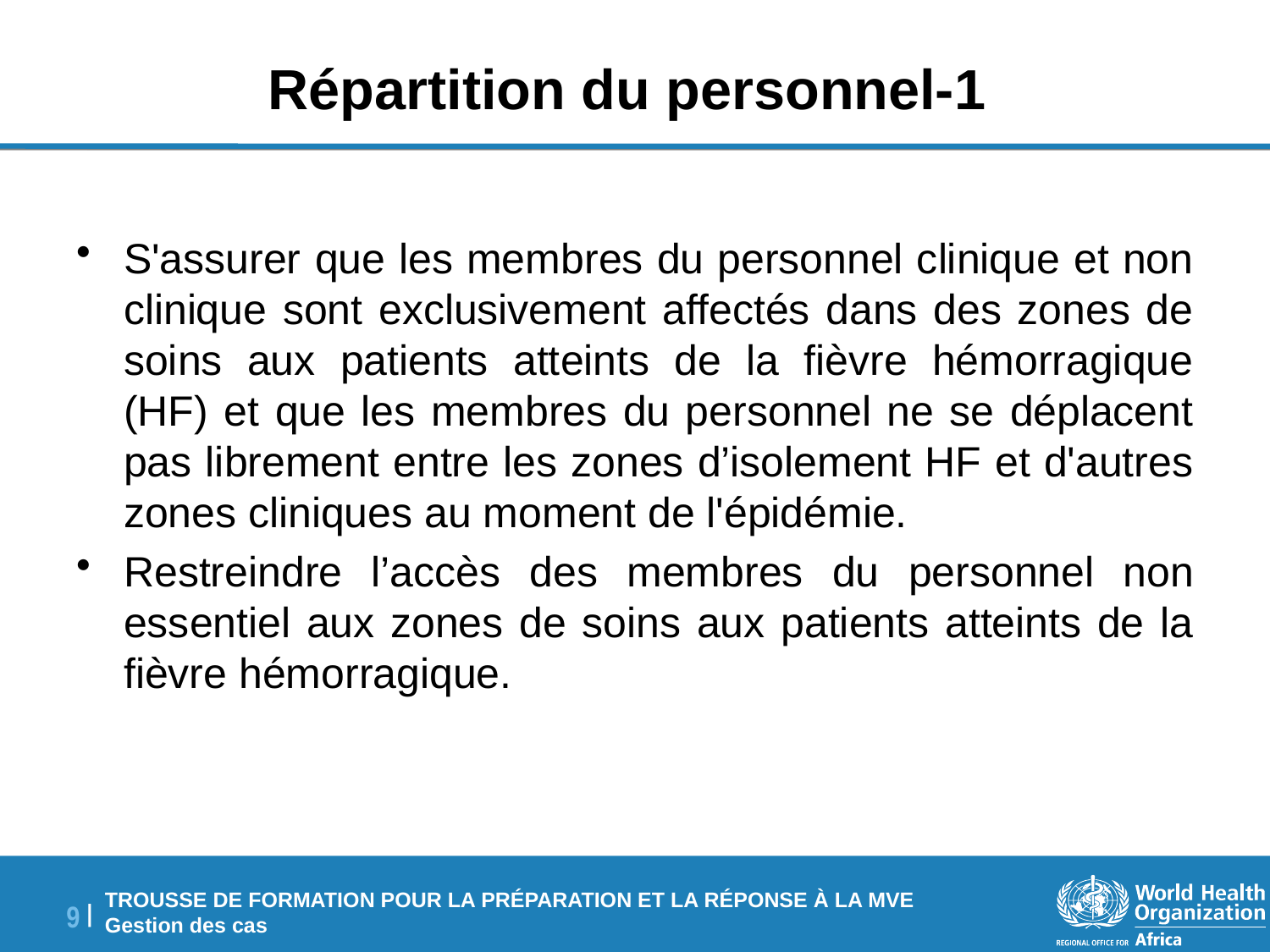

# Répartition du personnel-1

S'assurer que les membres du personnel clinique et non clinique sont exclusivement affectés dans des zones de soins aux patients atteints de la fièvre hémorragique (HF) et que les membres du personnel ne se déplacent pas librement entre les zones d’isolement HF et d'autres zones cliniques au moment de l'épidémie.
Restreindre l’accès des membres du personnel non essentiel aux zones de soins aux patients atteints de la fièvre hémorragique.